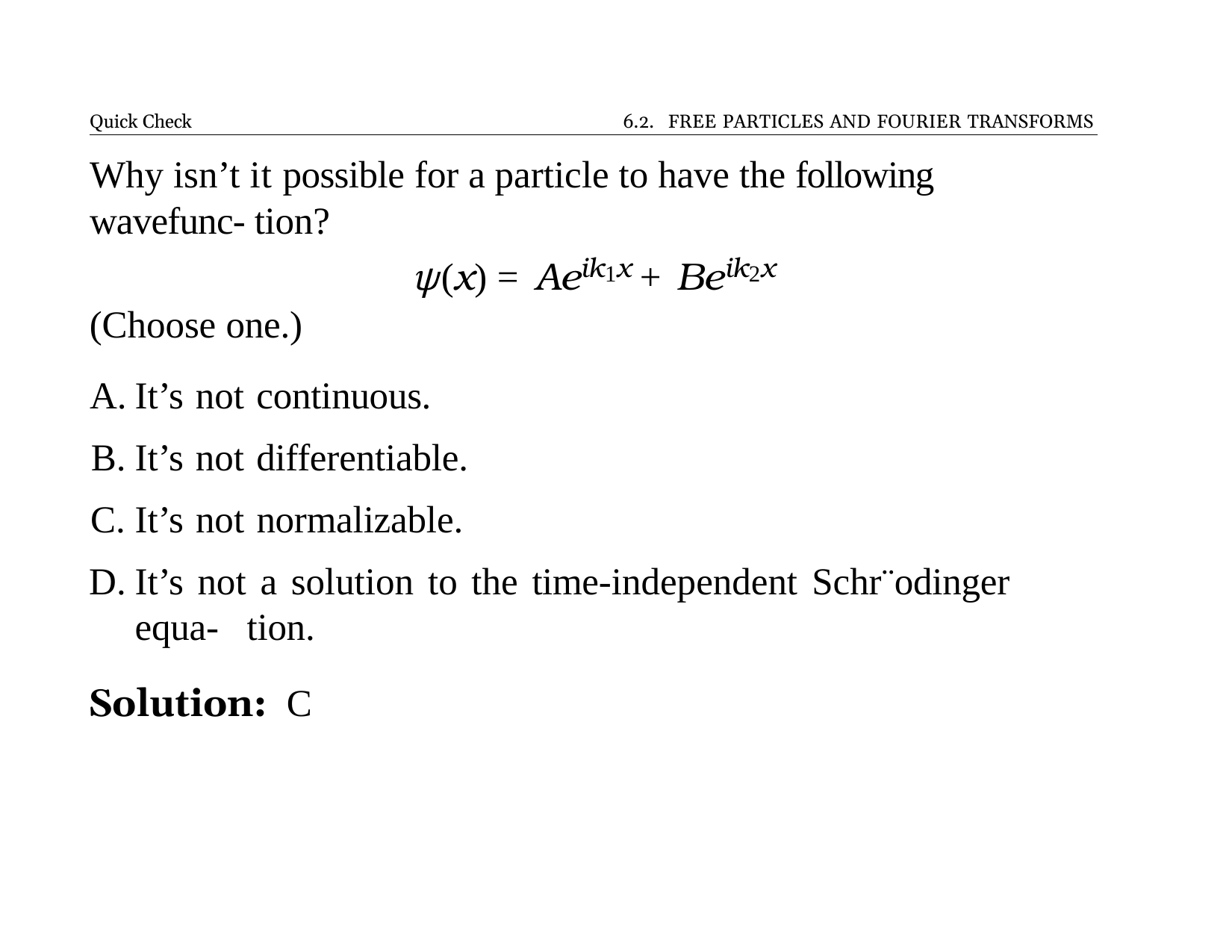

Quick Check	6.2.  FREE PARTICLES AND FOURIER TRANSFORMS

# Why isn’t it possible for a particle to have the following wavefunc- tion?
ψ(x) = Aeik1x + Beik2x
(Choose one.)
It’s not continuous.
It’s not differentiable.
It’s not normalizable.
It’s not a solution to the time-independent Schr¨odinger equa- 	tion.
Solution:	C